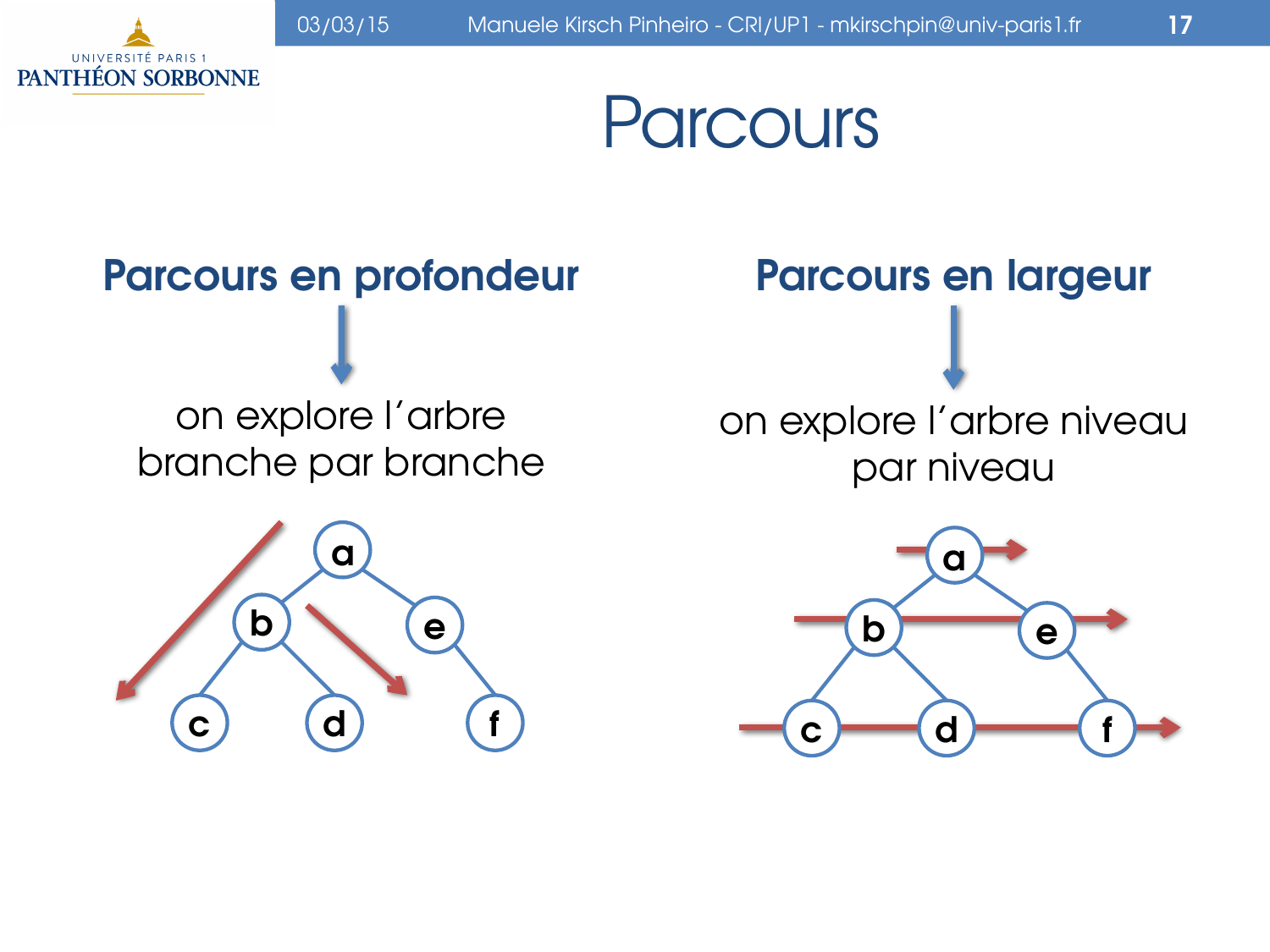

03/03/15
Manuele Kirsch Pinheiro - CRI/UP1 - mkirschpin@univ-paris1.fr
17
# Parcours
Parcours en profondeur
Parcours en largeur
on explore l’arbre branche par branche
on explore l’arbre niveau par niveau
a
b
e
c
d
f
a
b
e
c
d
f